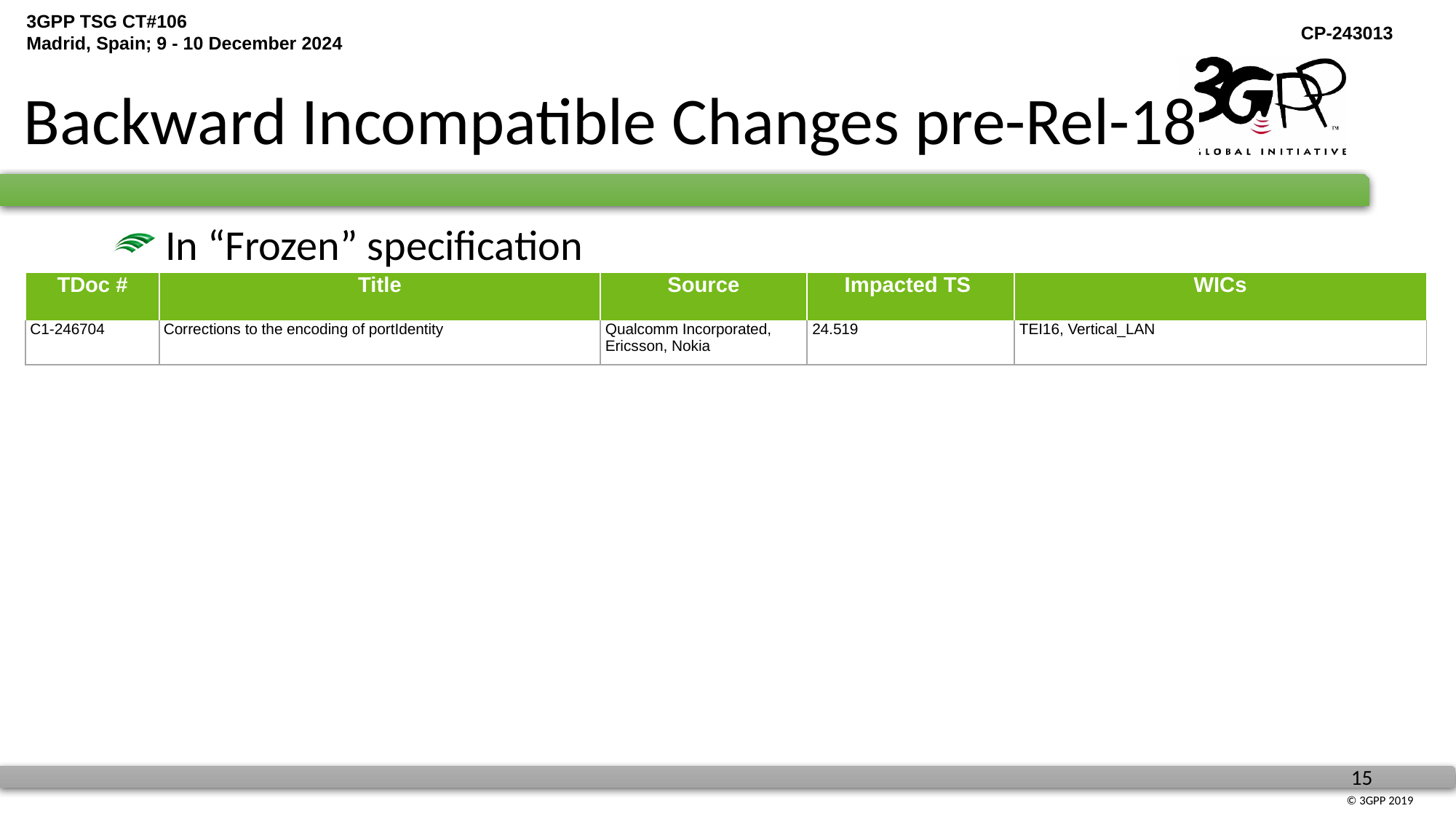

# Backward Incompatible Changes pre-Rel-18
 In “Frozen” specification
| TDoc # | Title | Source | Impacted TS | WICs |
| --- | --- | --- | --- | --- |
| C1-246704 | Corrections to the encoding of portIdentity | Qualcomm Incorporated, Ericsson, Nokia | 24.519 | TEI16, Vertical\_LAN |